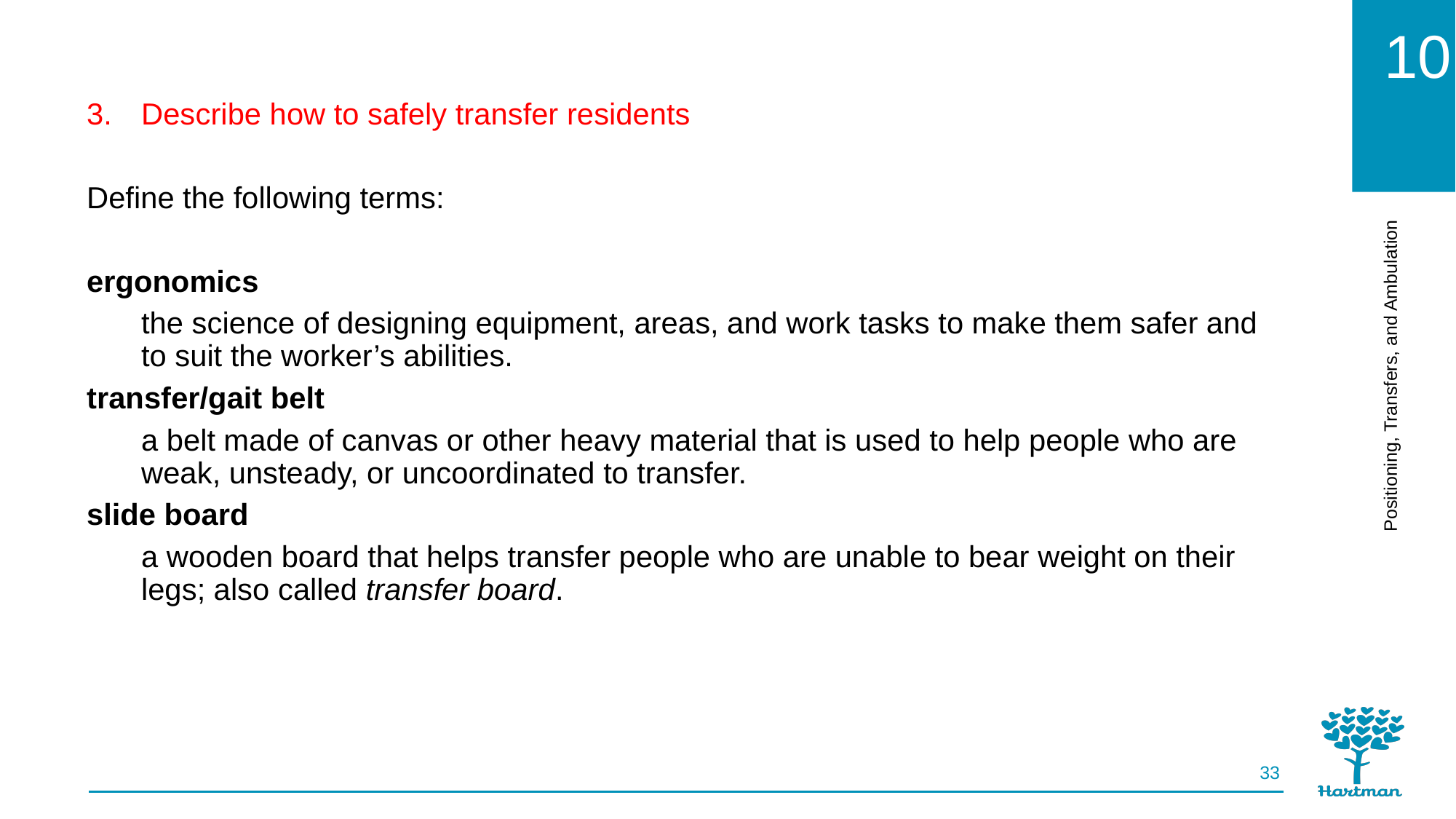

Describe how to safely transfer residents

Define the following terms:

ergonomics
the science of designing equipment, areas, and work tasks to make them safer and to suit the worker’s abilities.
transfer/gait belt
a belt made of canvas or other heavy material that is used to help people who are weak, unsteady, or uncoordinated to transfer.
slide board
a wooden board that helps transfer people who are unable to bear weight on their legs; also called transfer board.

33